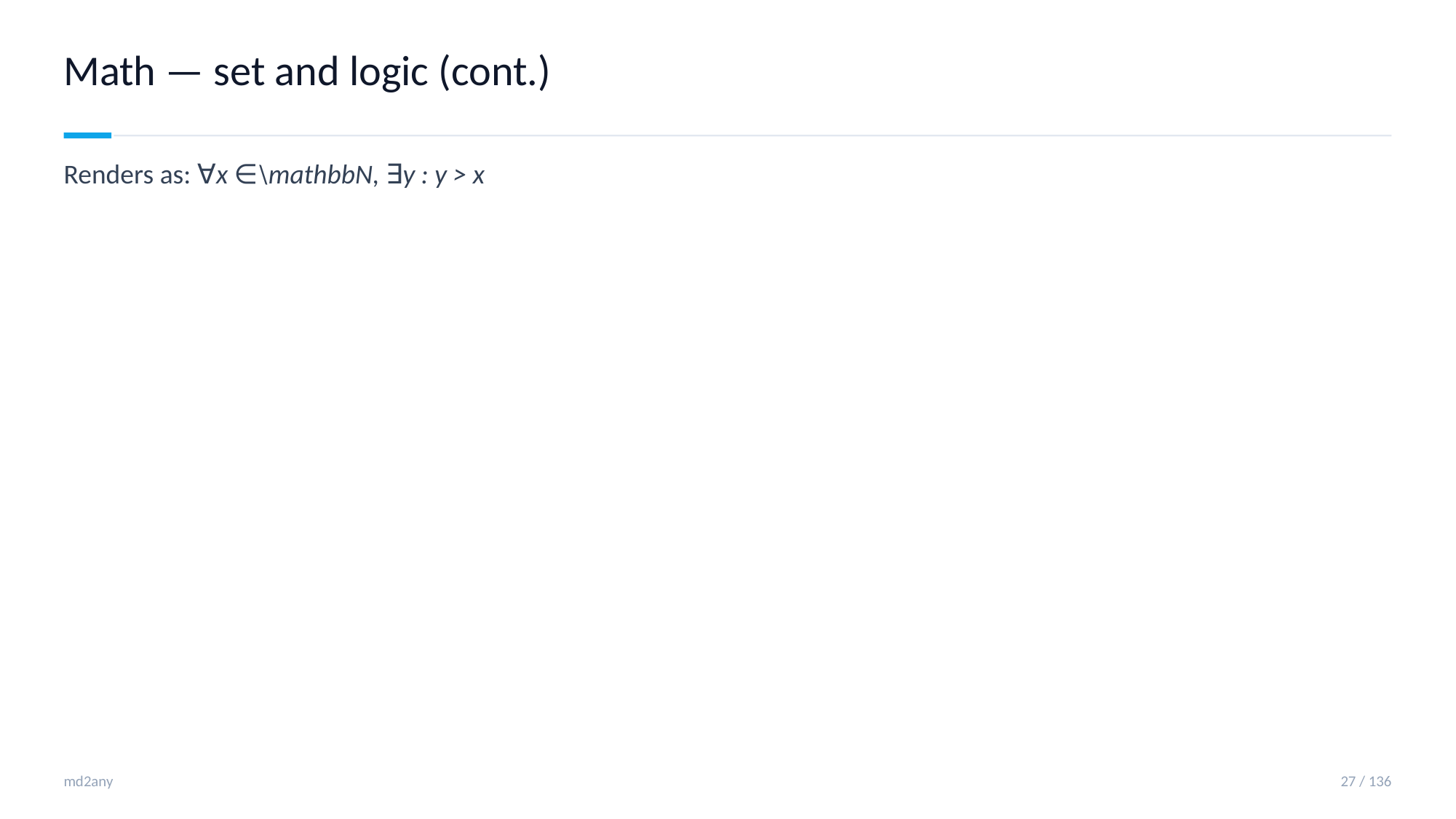

Math — set and logic (cont.)

Renders as: ∀x ∈\mathbbN, ∃y : y > x
md2any
27 / 136